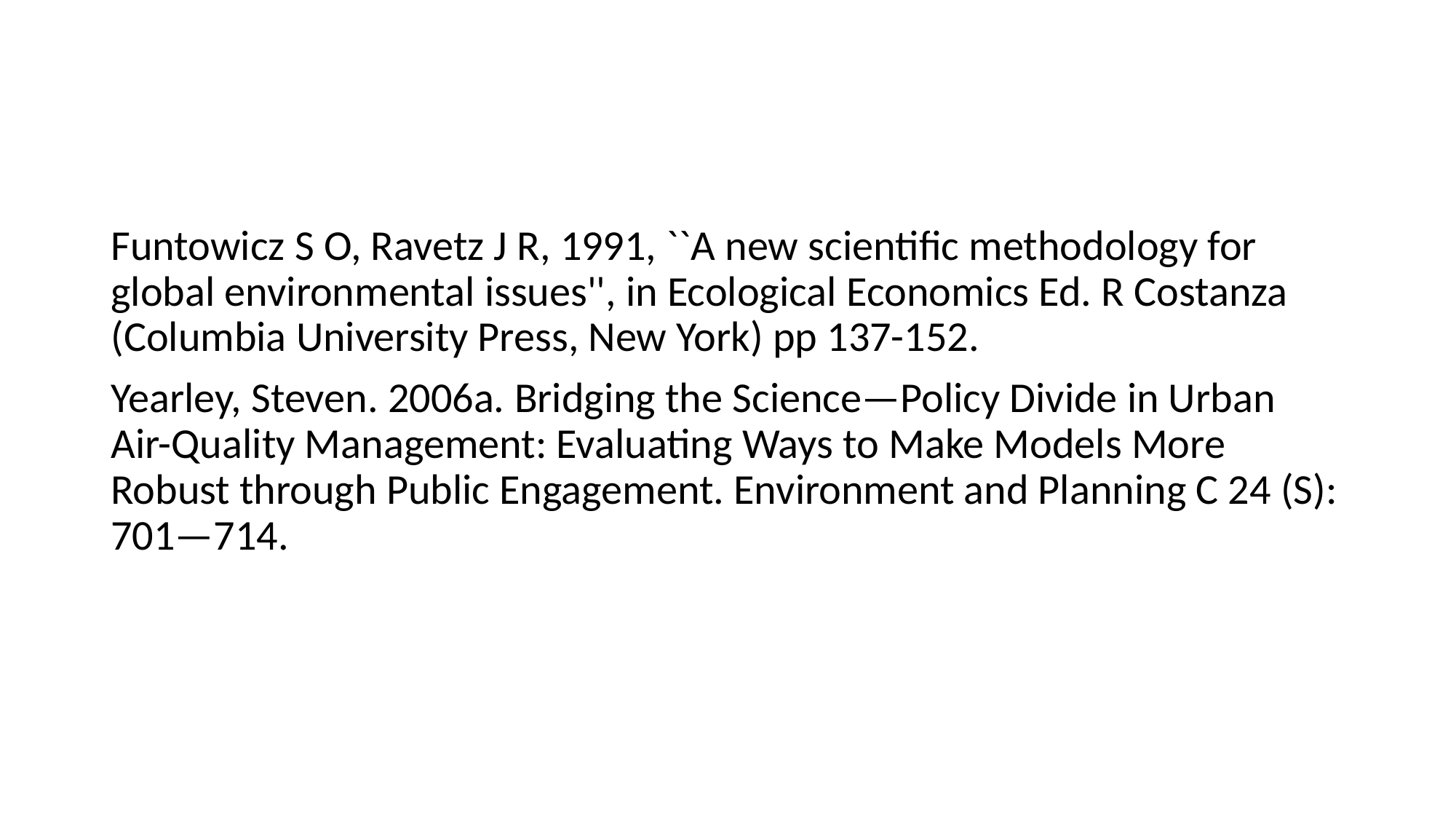

#
Funtowicz S O, Ravetz J R, 1991, ``A new scientific methodology for global environmental issues'', in Ecological Economics Ed. R Costanza (Columbia University Press, New York) pp 137-152.
Yearley, Steven. 2006a. Bridging the Science—Policy Divide in Urban Air-Quality Management: Evaluating Ways to Make Models More Robust through Public Engagement. Environment and Planning C 24 (S): 701—714.